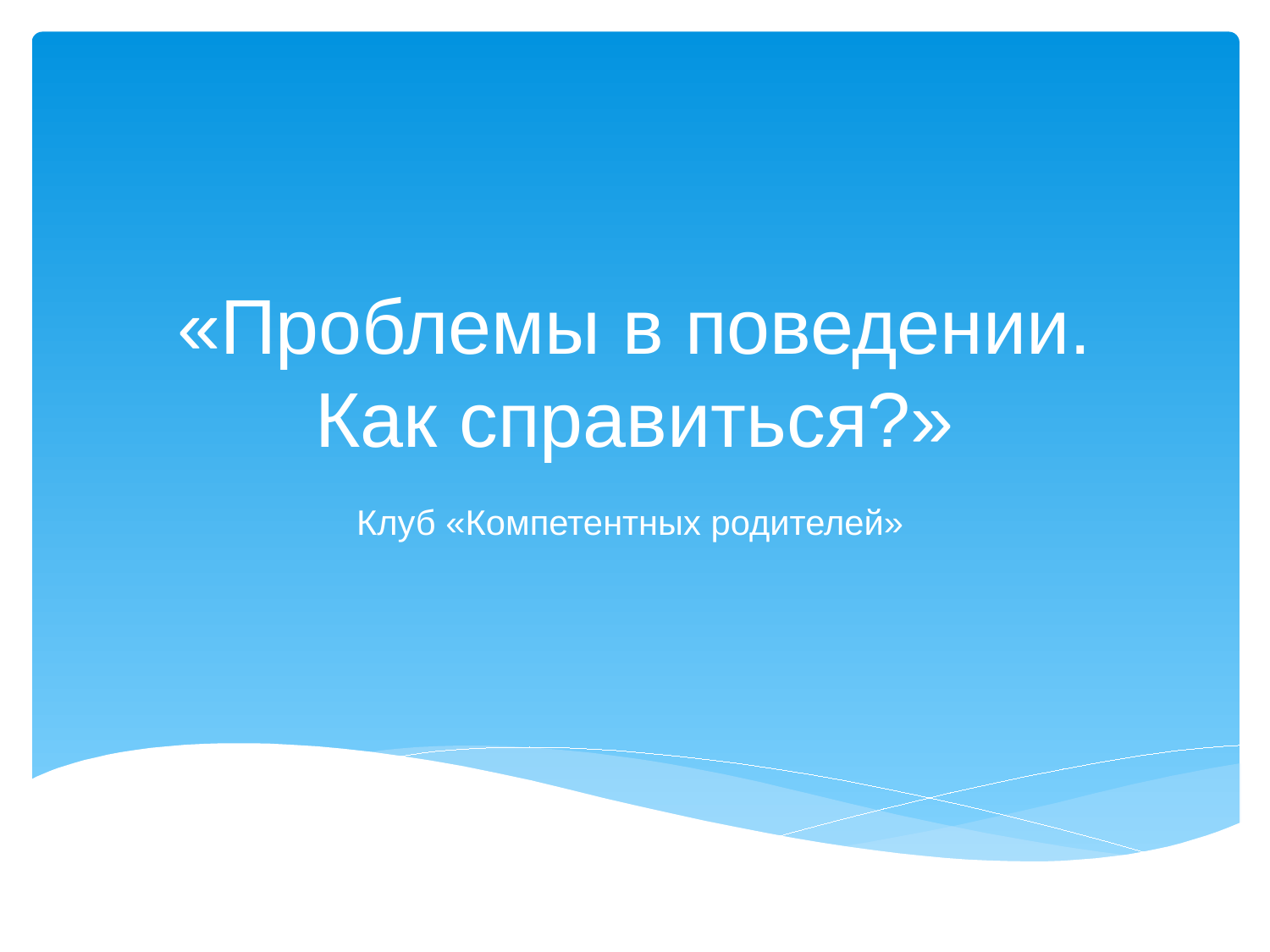

# «Проблемы в поведении. Как справиться?»
Клуб «Компетентных родителей»